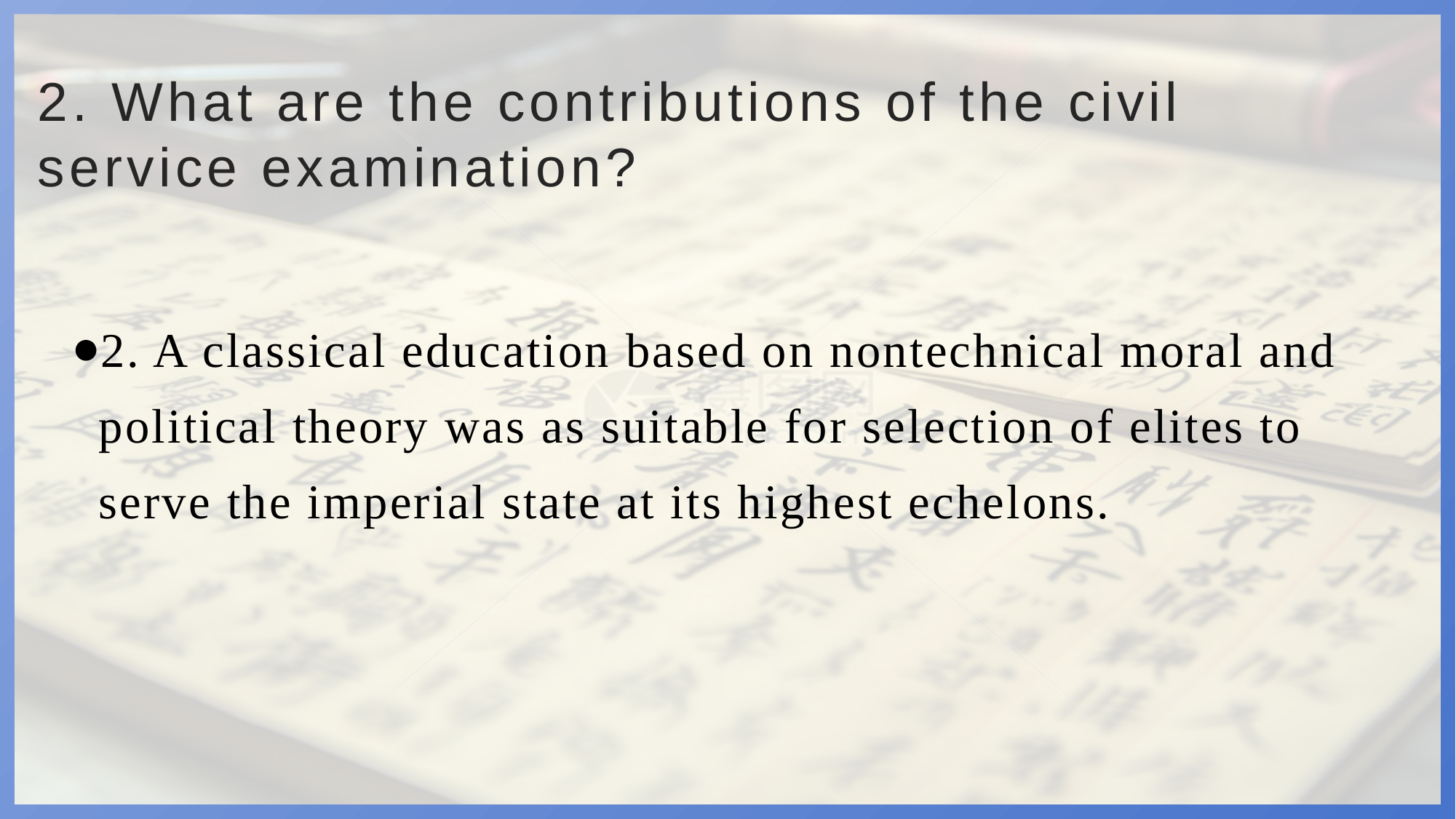

# 2. What are the contributions of the civil service examination?
2. A classical education based on nontechnical moral and political theory was as suitable for selection of elites to serve the imperial state at its highest echelons.